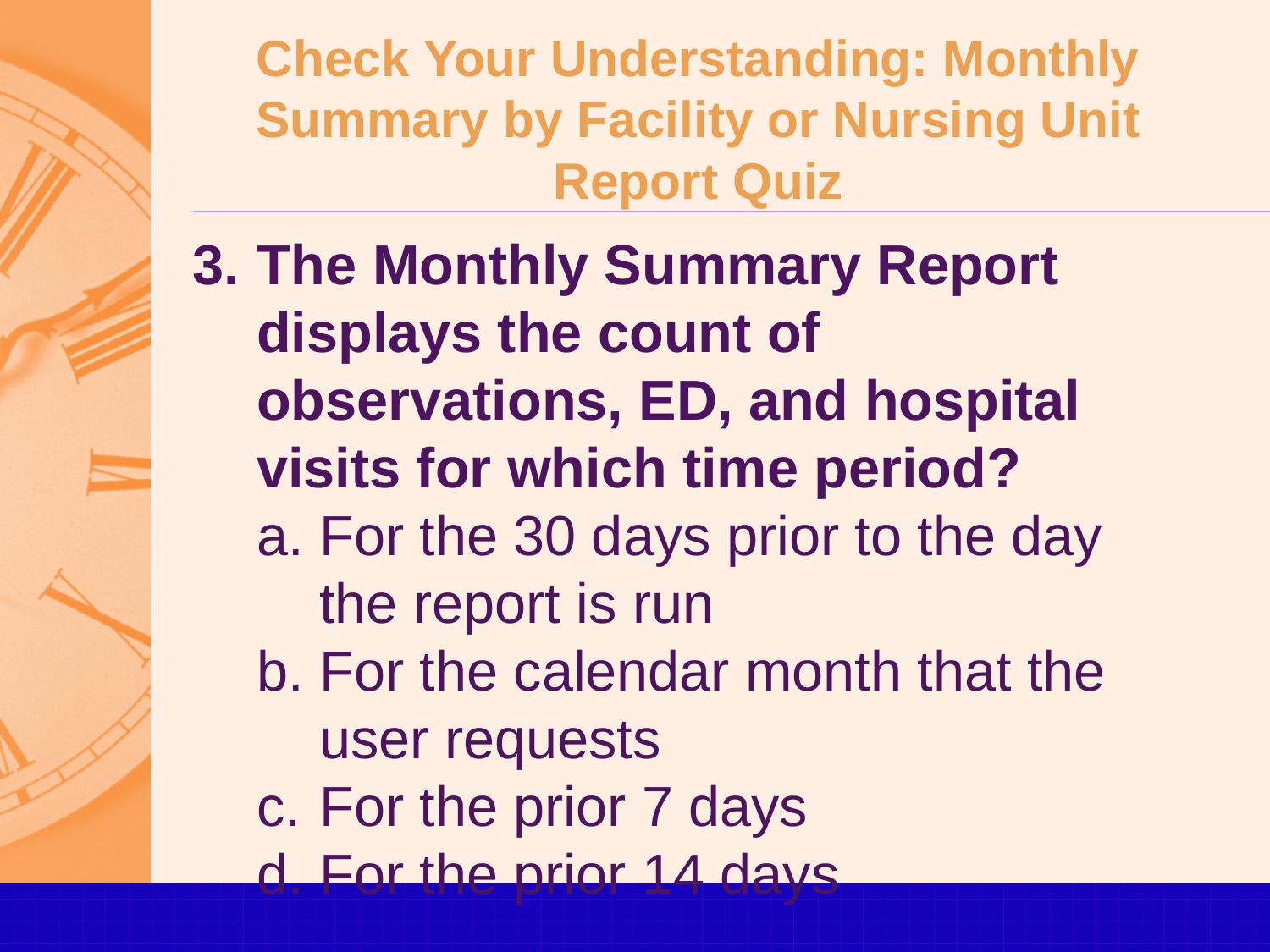

# Check Your Understanding: Monthly Summary by Facility or Nursing Unit Report Quiz
The Monthly Summary Report displays the count of observations, ED, and hospital visits for which time period?
For the 30 days prior to the day the report is run
For the calendar month that the user requests
For the prior 7 days
For the prior 14 days